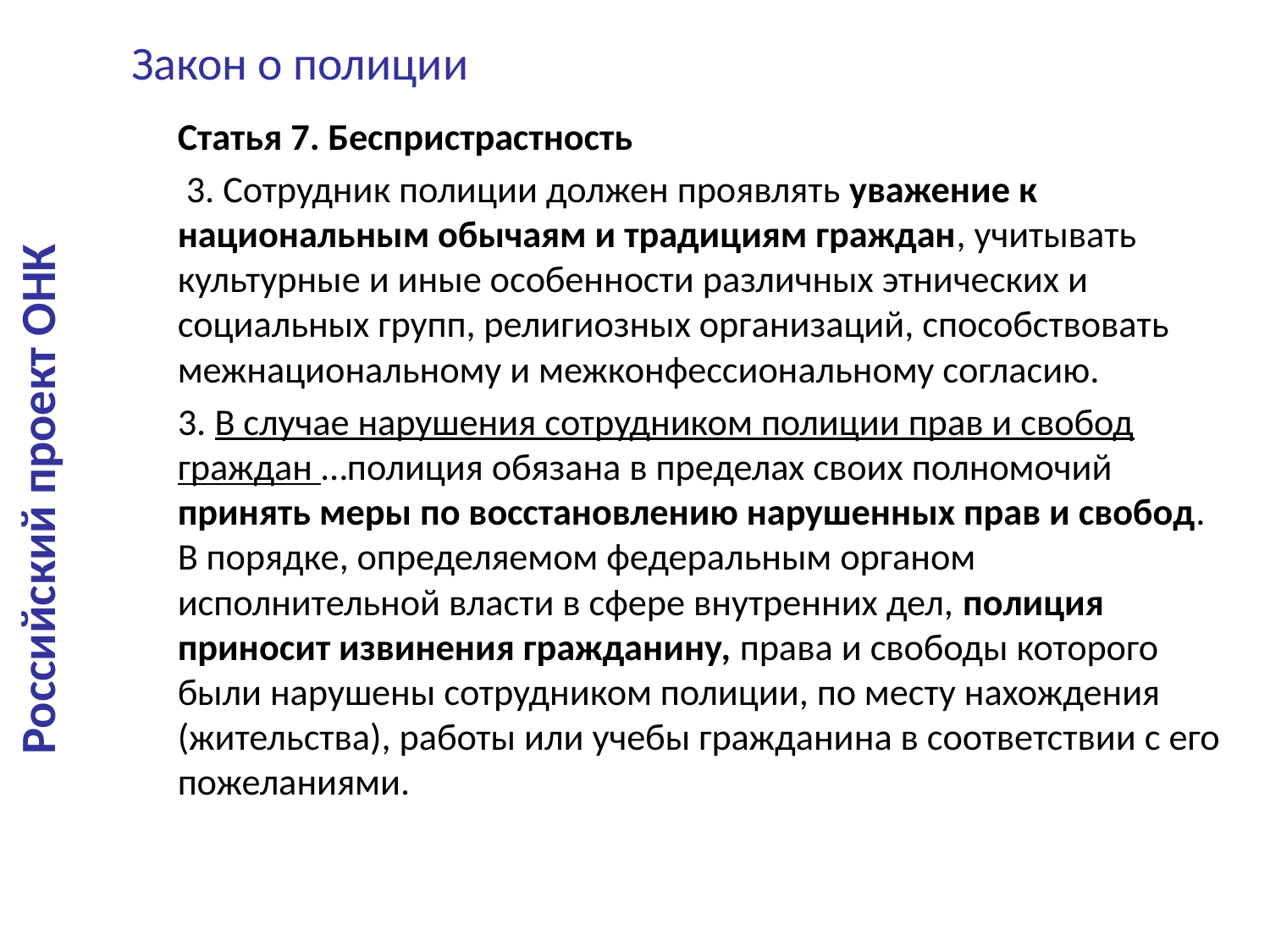

# Закон о полиции
Статья 7. Беспристрастность
 3. Сотрудник полиции должен проявлять уважение к национальным обычаям и традициям граждан, учитывать культурные и иные особенности различных этнических и социальных групп, религиозных организаций, способствовать межнациональному и межконфессиональному согласию.
3. В случае нарушения сотрудником полиции прав и свобод граждан …полиция обязана в пределах своих полномочий принять меры по восстановлению нарушенных прав и свобод. В порядке, определяемом федеральным органом исполнительной власти в сфере внутренних дел, полиция приносит извинения гражданину, права и свободы которого были нарушены сотрудником полиции, по месту нахождения (жительства), работы или учебы гражданина в соответствии с его пожеланиями.

Российский проект ОНК